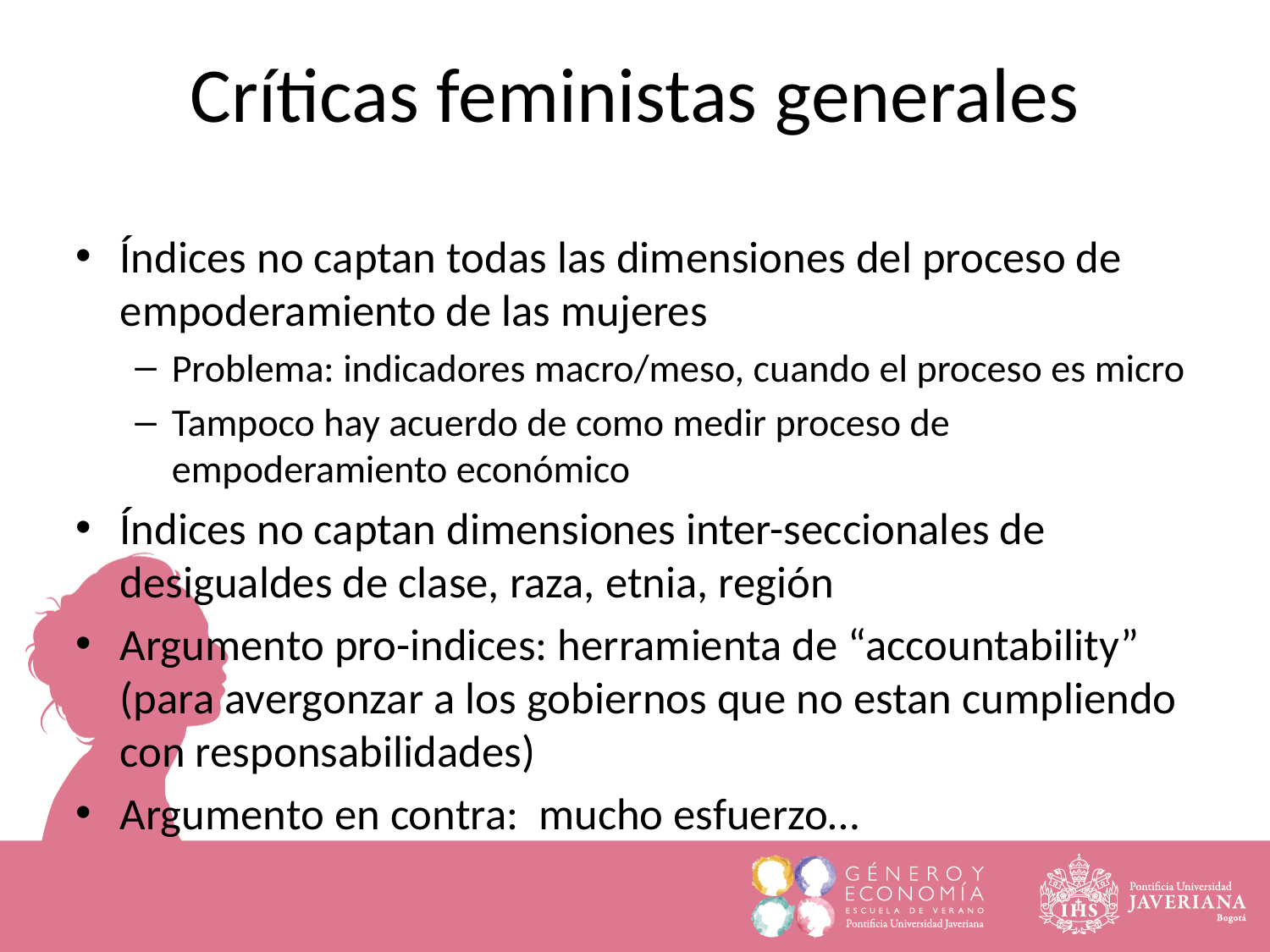

Críticas feministas generales
Índices no captan todas las dimensiones del proceso de empoderamiento de las mujeres
Problema: indicadores macro/meso, cuando el proceso es micro
Tampoco hay acuerdo de como medir proceso de empoderamiento económico
Índices no captan dimensiones inter-seccionales de desigualdes de clase, raza, etnia, región
Argumento pro-indices: herramienta de “accountability” (para avergonzar a los gobiernos que no estan cumpliendo con responsabilidades)
Argumento en contra:  mucho esfuerzo…